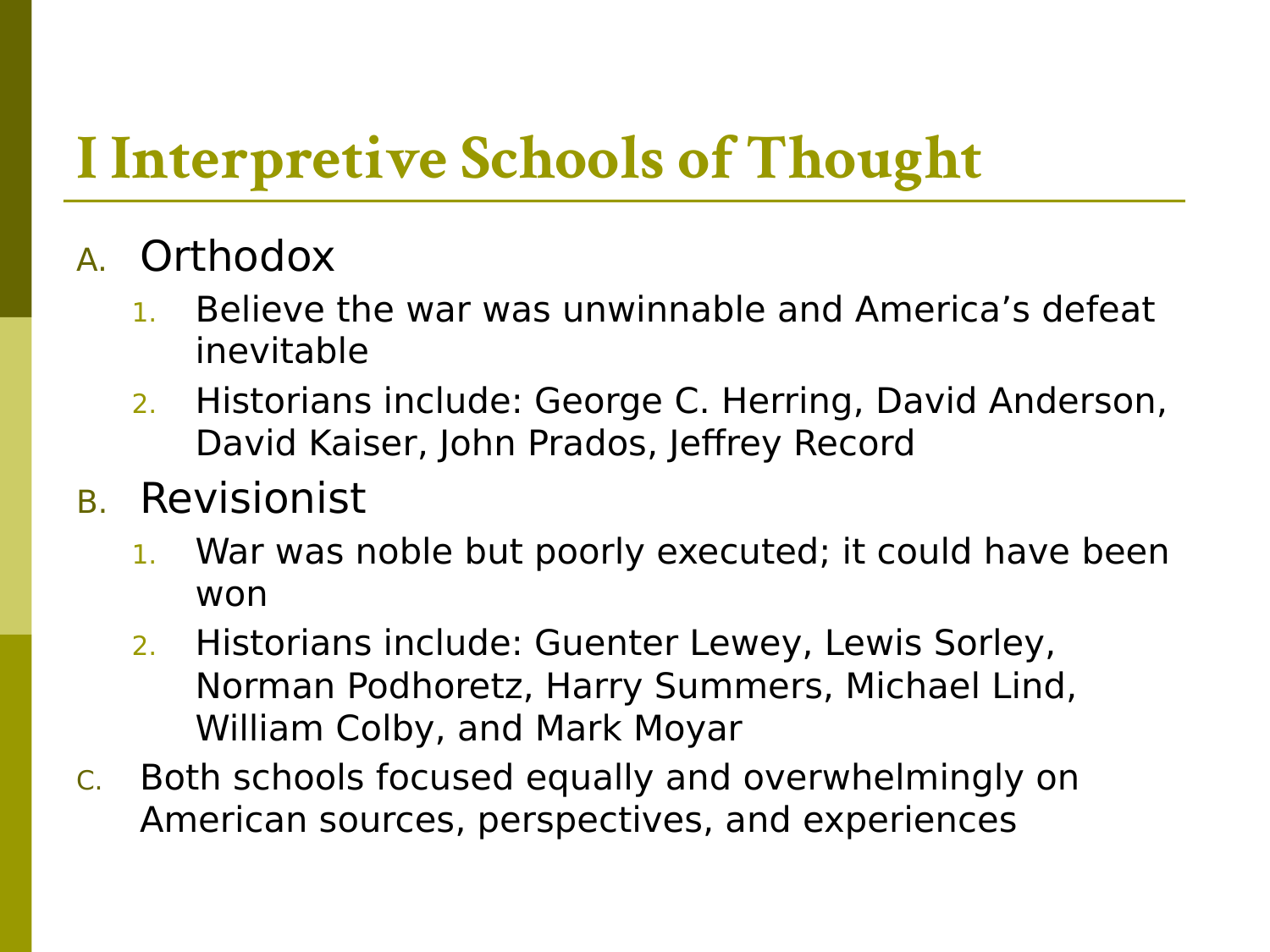

# I Interpretive Schools of Thought
Orthodox
Believe the war was unwinnable and America’s defeat inevitable
Historians include: George C. Herring, David Anderson, David Kaiser, John Prados, Jeffrey Record
Revisionist
War was noble but poorly executed; it could have been won
Historians include: Guenter Lewey, Lewis Sorley, Norman Podhoretz, Harry Summers, Michael Lind, William Colby, and Mark Moyar
Both schools focused equally and overwhelmingly on American sources, perspectives, and experiences